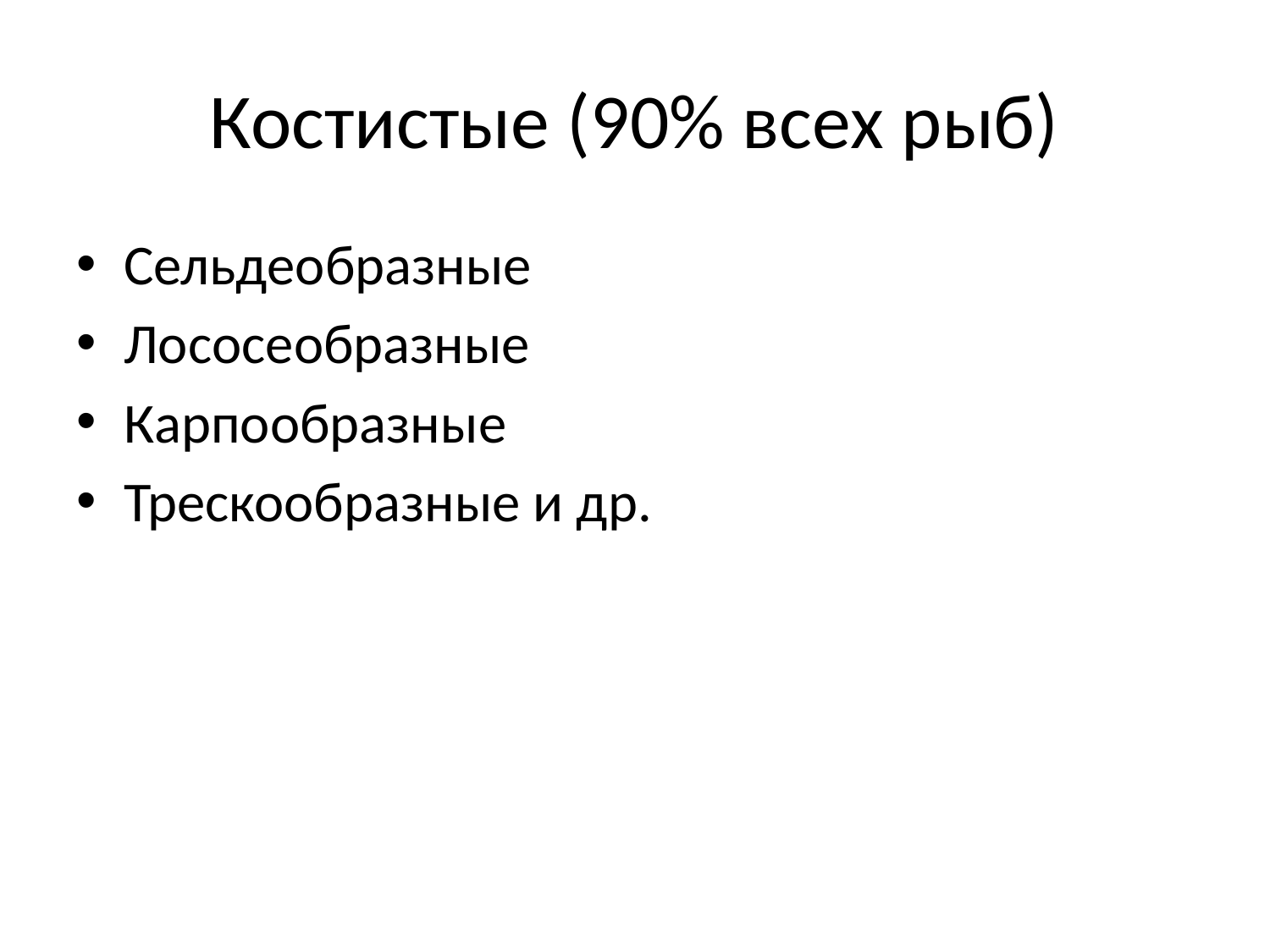

# Костистые (90% всех рыб)
Сельдеобразные
Лососеобразные
Карпообразные
Трескообразные и др.